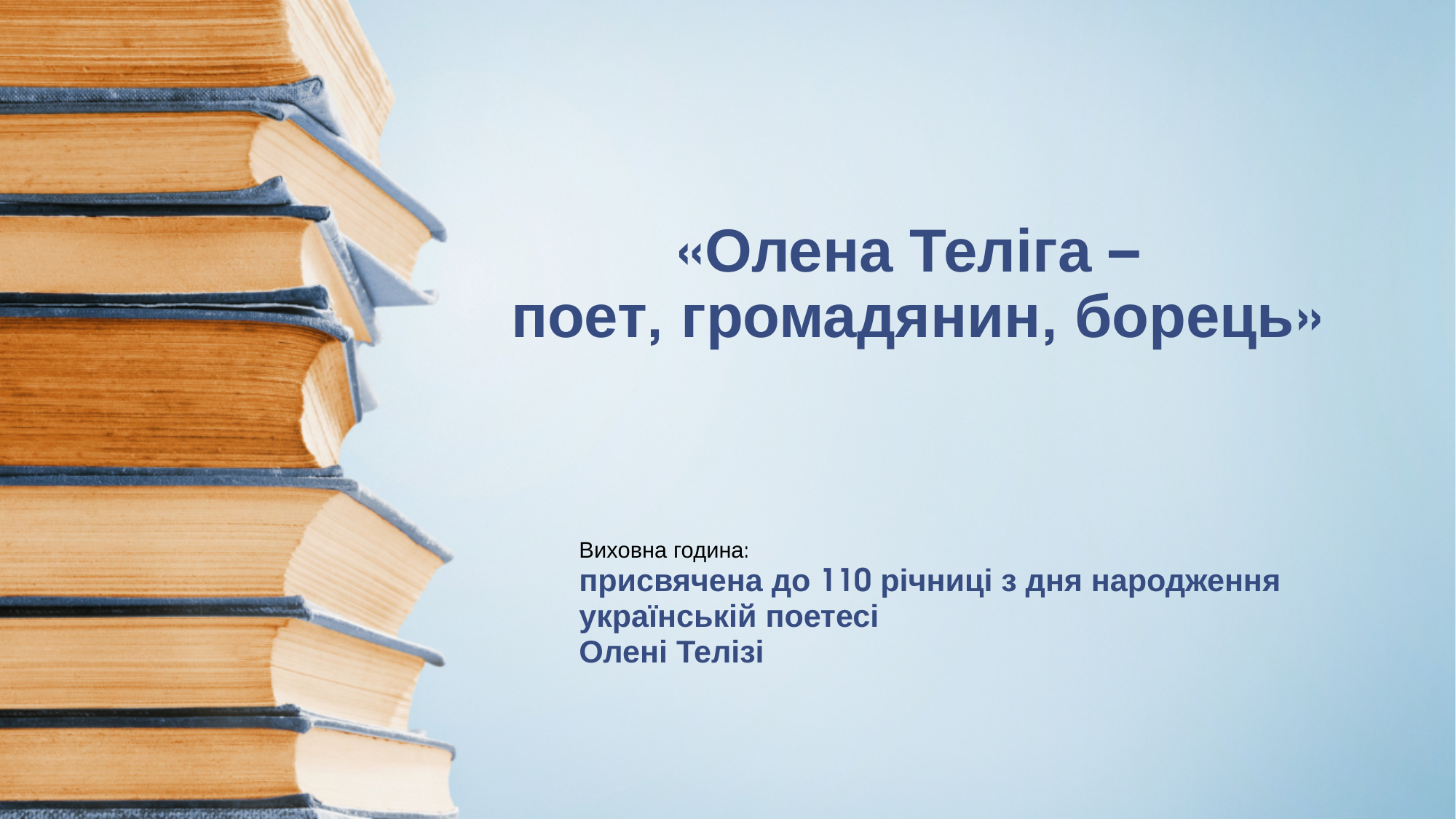

# «Олена Теліга – поет, громадянин, борець»
Виховна година:
присвячена до 110 річниці з дня народження українській поетесі
Олені Телізі